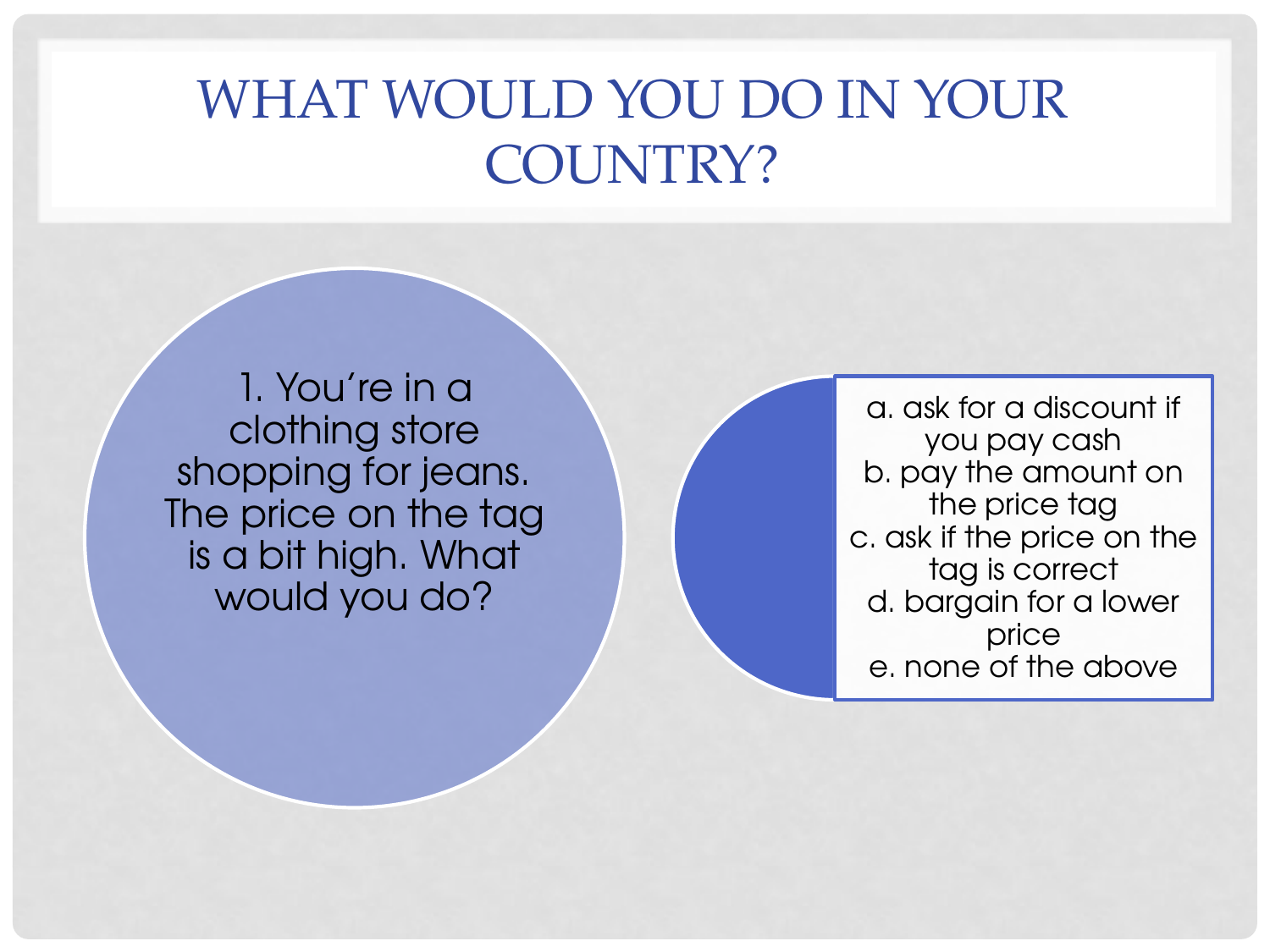

# What Would You Do in Your Country?
1. You’re in a clothing store shopping for jeans. The price on the tag is a bit high. What would you do?
a. ask for a discount if you pay cash
b. pay the amount on the price tag
c. ask if the price on the tag is correct
d. bargain for a lower price
e. none of the above